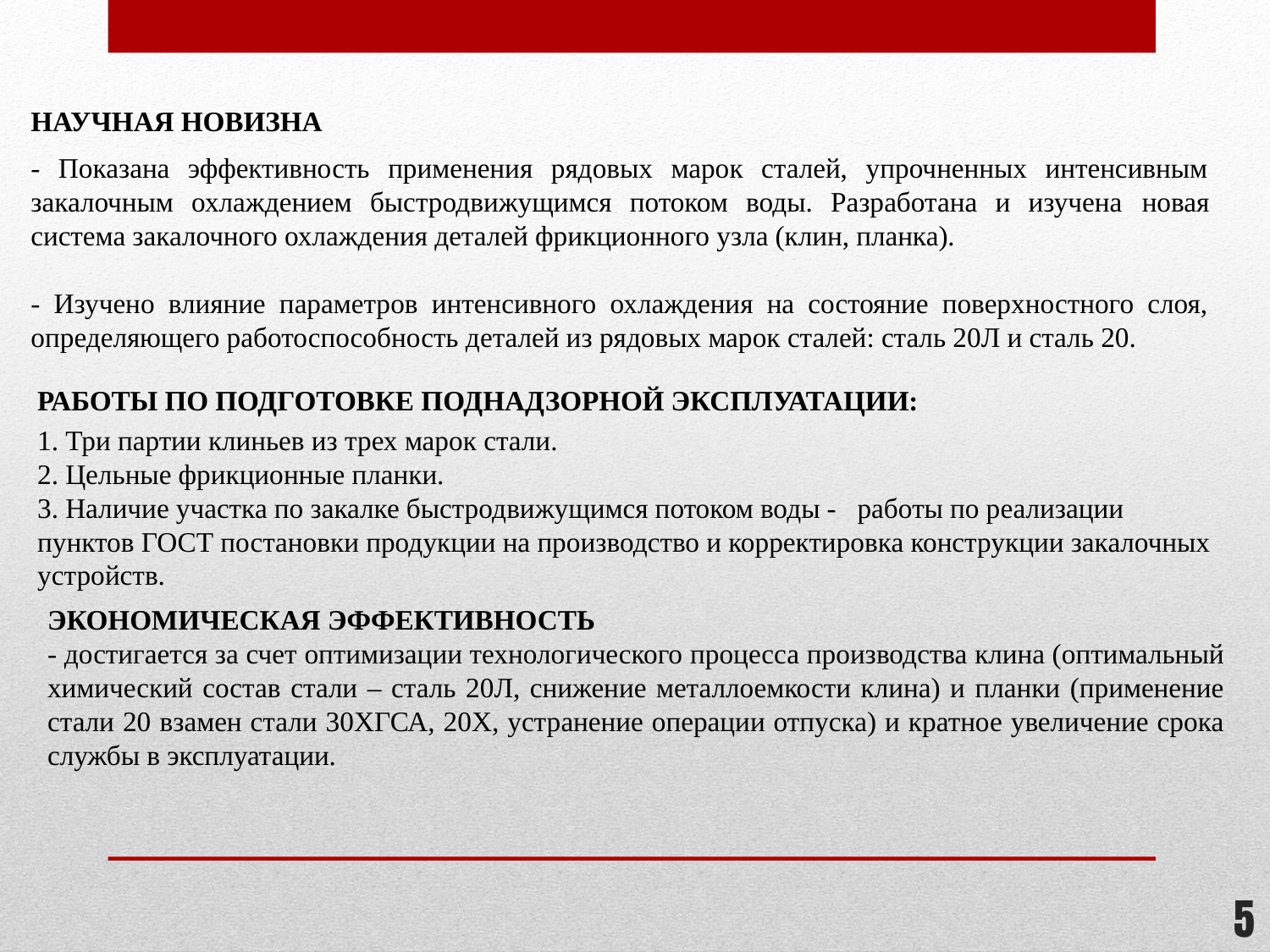

Научная новизна
- Показана эффективность применения рядовых марок сталей, упрочненных интенсивным закалочным охлаждением быстродвижущимся потоком воды. Разработана и изучена новая система закалочного охлаждения деталей фрикционного узла (клин, планка).

- Изучено влияние параметров интенсивного охлаждения на состояние поверхностного слоя, определяющего работоспособность деталей из рядовых марок сталей: сталь 20Л и сталь 20.

РАБОТЫ ПО ПОДГОТОВКЕ ПОДНАДЗОРНОЙ ЭКСПЛУАТАЦИИ:
1. Три партии клиньев из трех марок стали.
2. Цельные фрикционные планки.
3. Наличие участка по закалке быстродвижущимся потоком воды -   работы по реализации пунктов ГОСТ постановки продукции на производство и корректировка конструкции закалочных устройств.
Экономическая эффективность
- достигается за счет оптимизации технологического процесса производства клина (оптимальный химический состав стали – сталь 20Л, снижение металлоемкости клина) и планки (применение стали 20 взамен стали 30ХГСА, 20Х, устранение операции отпуска) и кратное увеличение срока службы в эксплуатации.
5